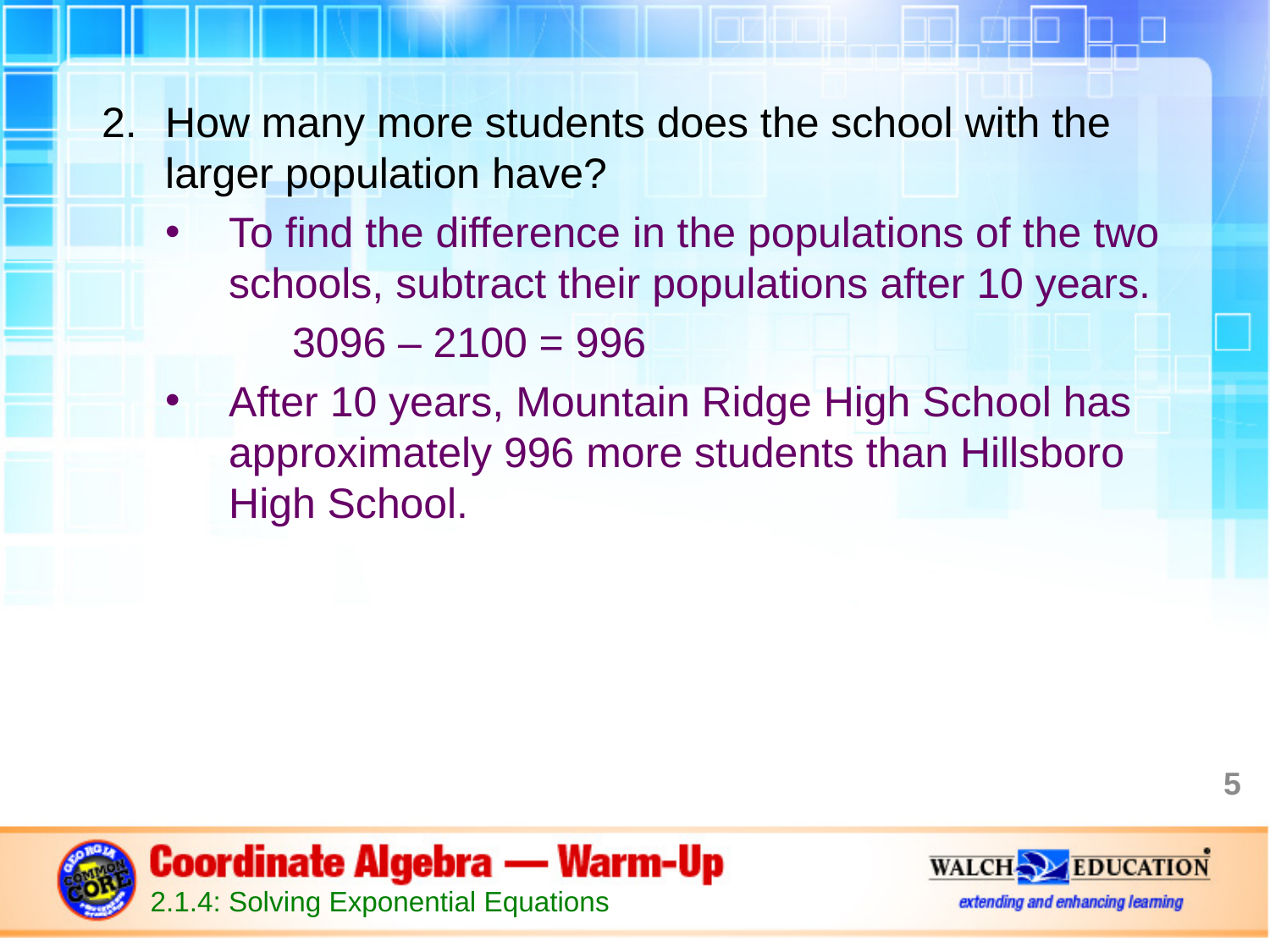

How many more students does the school with the larger population have?
To find the difference in the populations of the two schools, subtract their populations after 10 years.
3096 – 2100 = 996
After 10 years, Mountain Ridge High School has approximately 996 more students than Hillsboro High School.
5
2.1.4: Solving Exponential Equations